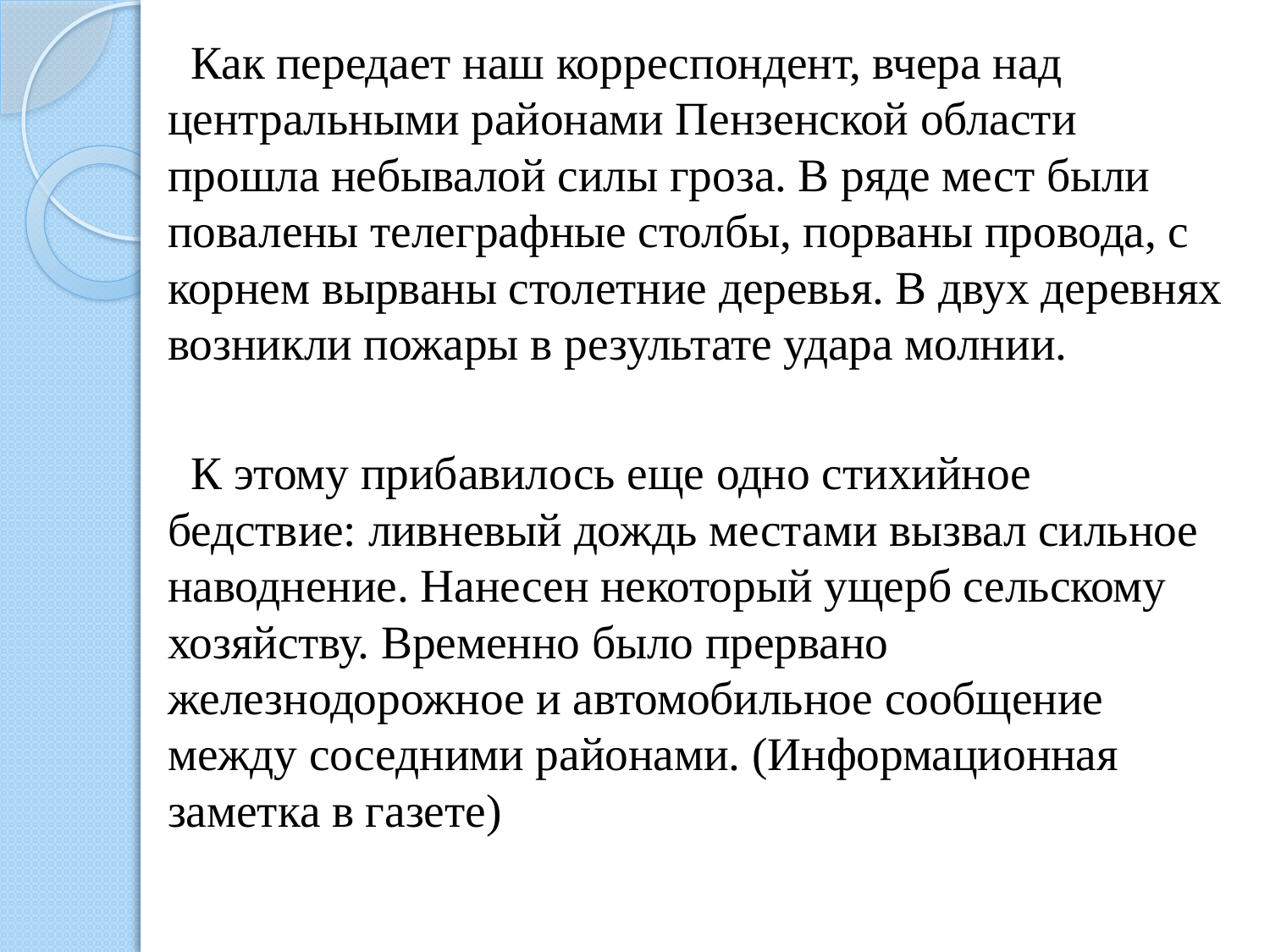

Как передает наш корреспондент, вчера над центральными районами Пензенской области прошла небывалой силы гроза. В ряде мест были повалены телеграфные столбы, порваны провода, с корнем вырваны столетние деревья. В двух деревнях возникли пожары в результате удара молнии.

  К этому прибавилось еще одно стихийное бедствие: ливневый дождь местами вызвал сильное наводнение. Нанесен некоторый ущерб сельскому хозяйству. Временно было прервано железнодорожное и автомобильное сообщение между соседними районами. (Информационная заметка в газете)